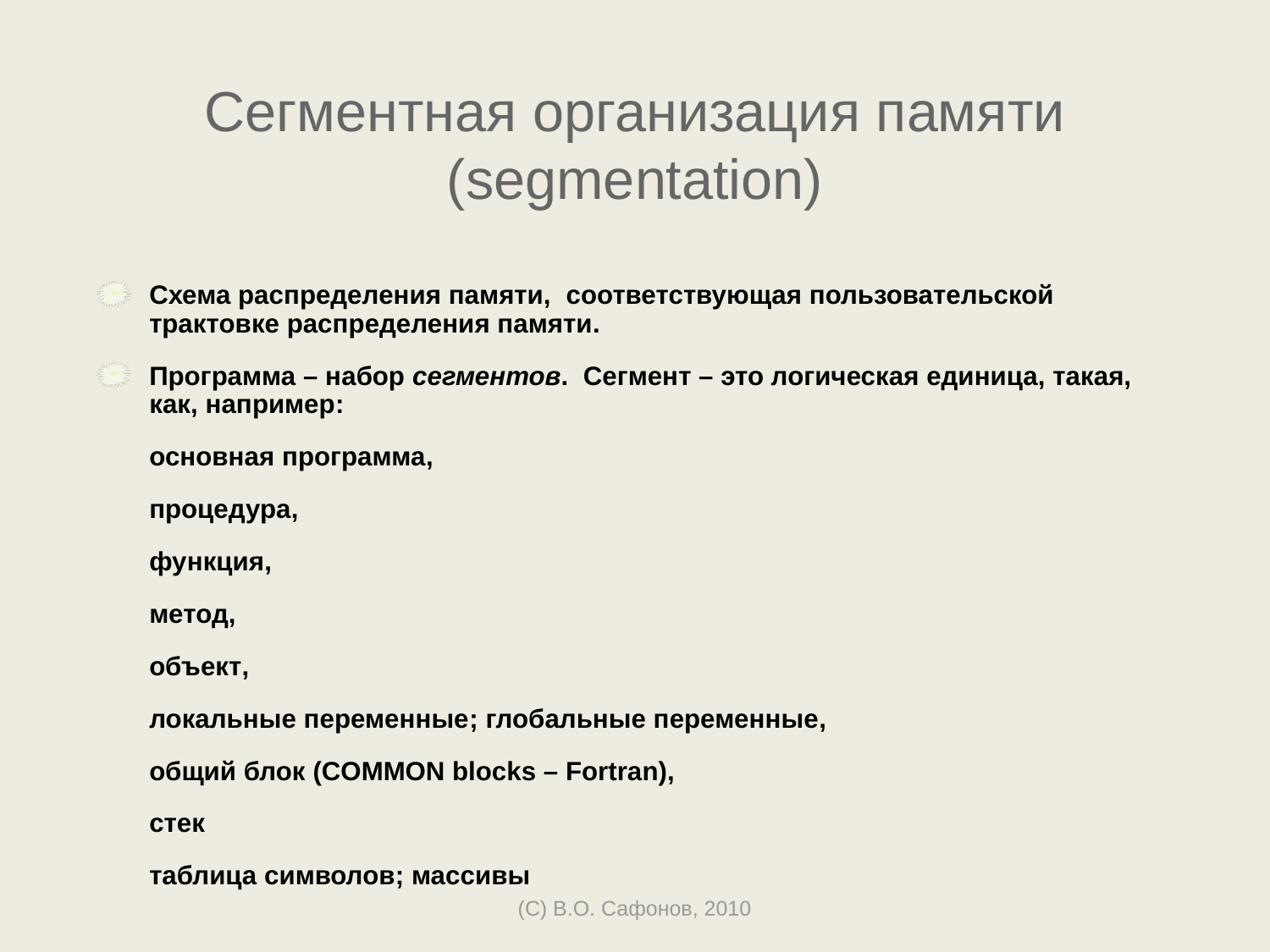

# Сегментная организация памяти (segmentation)
Схема распределения памяти,  соответствующая пользовательской трактовке распределения памяти.
Программа – набор сегментов.  Сегмент – это логическая единица, такая, как, например:
		основная программа,
		процедура,
		функция,
		метод,
		объект,
		локальные переменные; глобальные переменные,
		общий блок (COMMON blocks – Fortran),
		стек
		таблица символов; массивы

(C) В.О. Сафонов, 2010